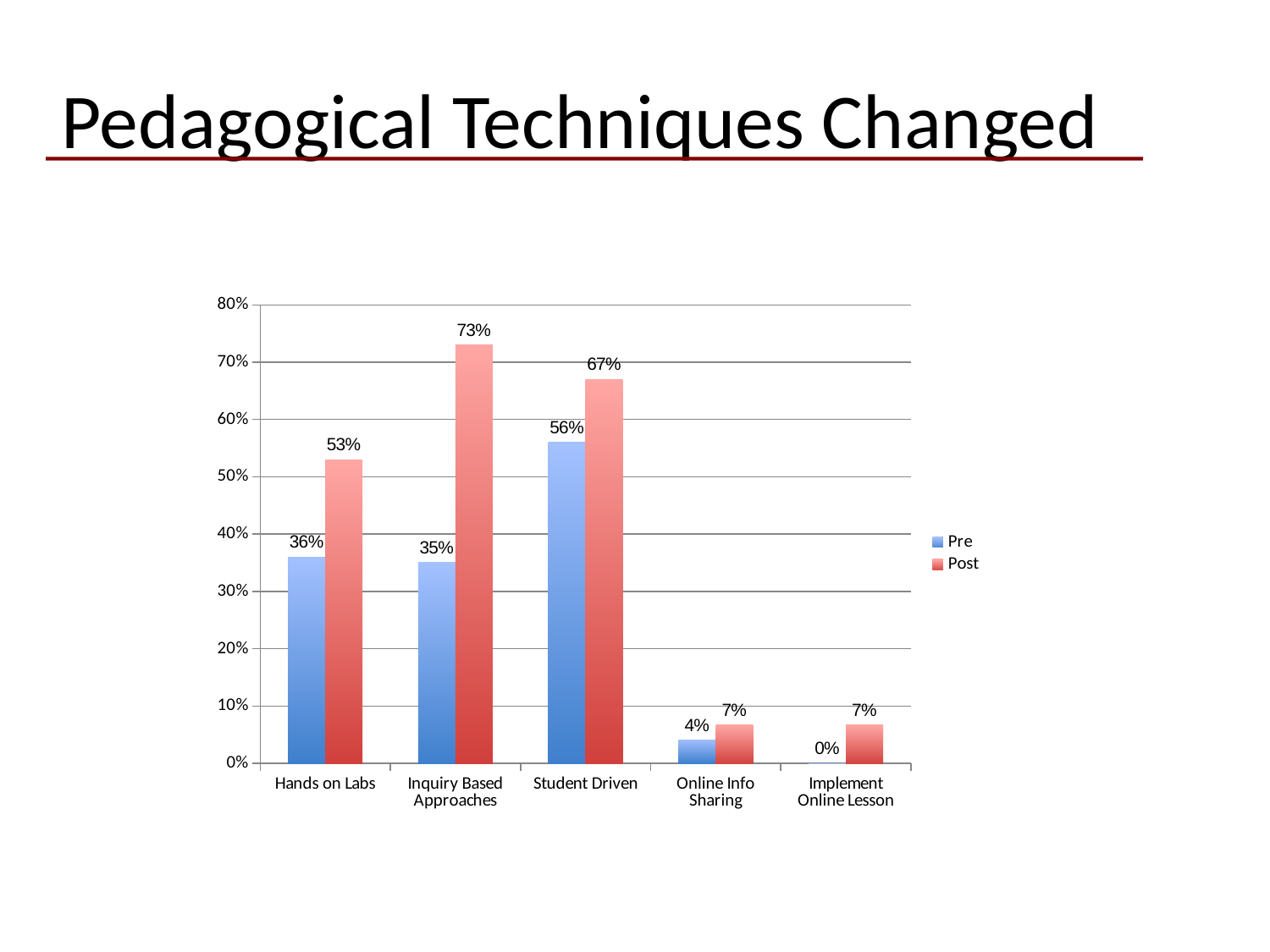

Pedagogical Techniques Changed

### Chart

| Category | Pre | Post |
|---|---|---|
| Hands on Labs | 0.36 | 0.53 |
| Inquiry Based Approaches | 0.35 | 0.73 |
| Student Driven | 0.56 | 0.67 |
| Online Info Sharing | 0.04 | 0.067 |
| Implement Online Lesson | 0.0 | 0.067 |